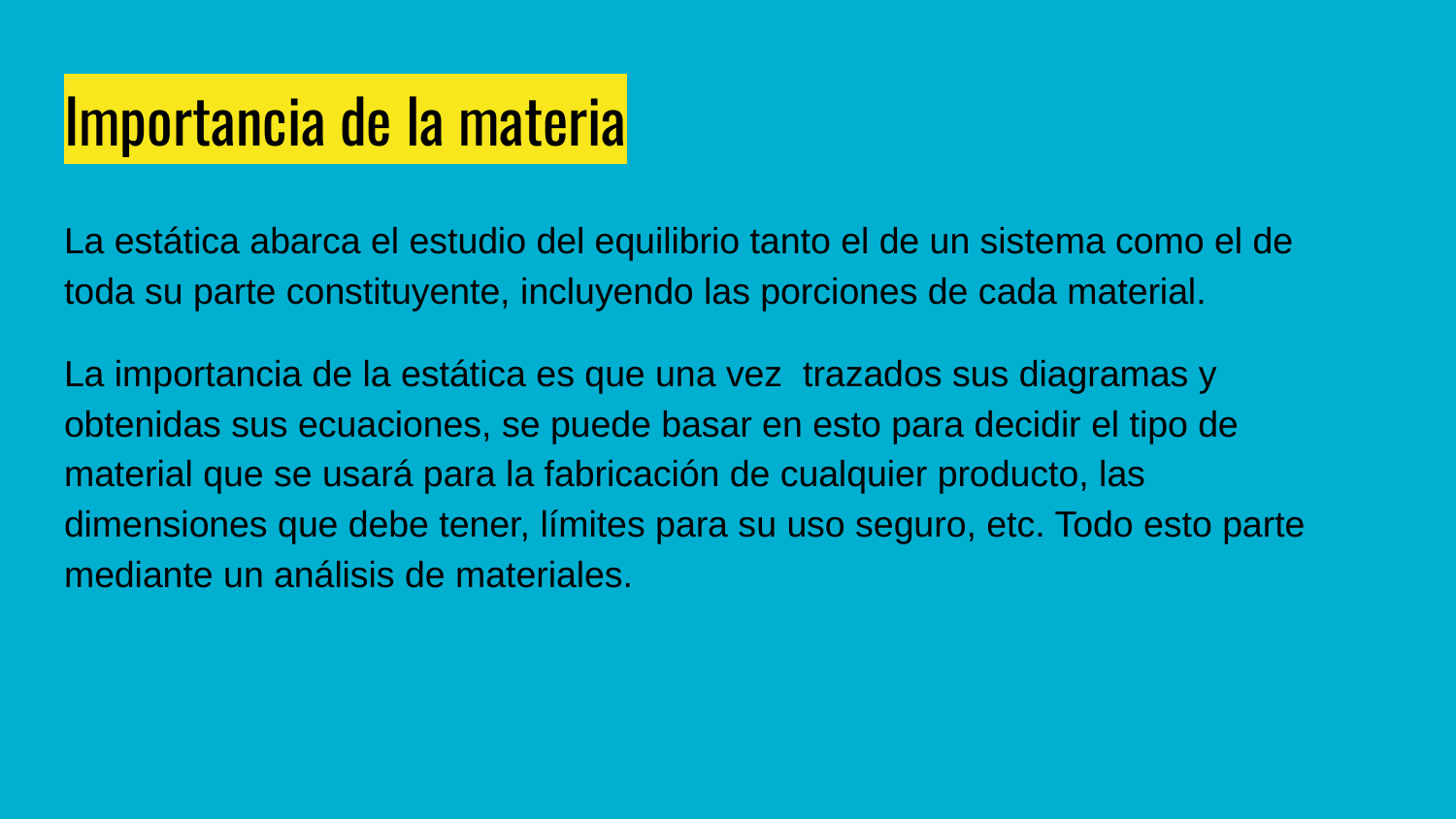

# Importancia de la materia
La estática abarca el estudio del equilibrio tanto el de un sistema como el de toda su parte constituyente, incluyendo las porciones de cada material.
La importancia de la estática es que una vez  trazados sus diagramas y obtenidas sus ecuaciones, se puede basar en esto para decidir el tipo de material que se usará para la fabricación de cualquier producto, las dimensiones que debe tener, límites para su uso seguro, etc. Todo esto parte mediante un análisis de materiales.